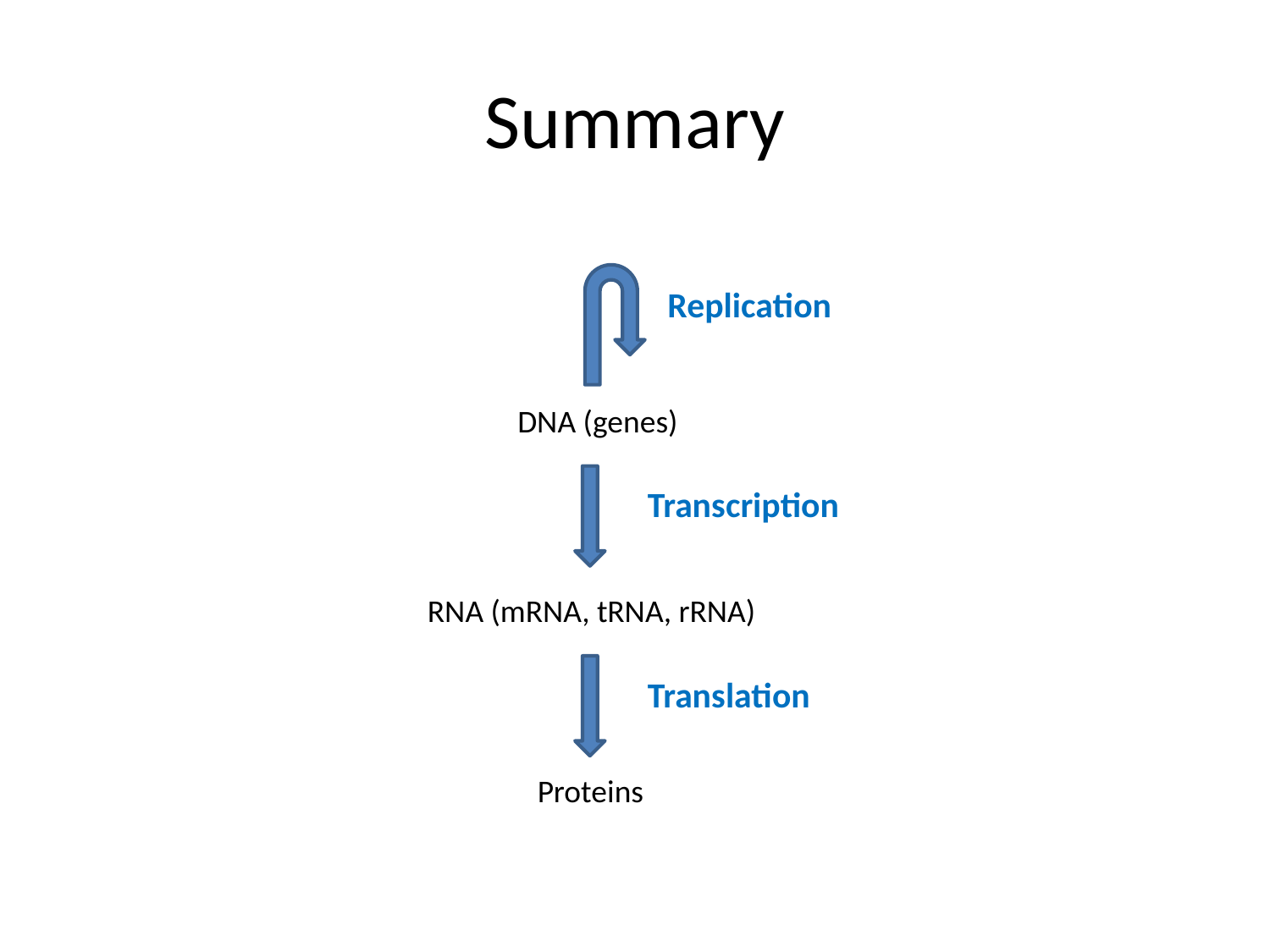

# Summary

Replication
DNA (genes)
Transcription

RNA (mRNA, tRNA, rRNA)
Translation

Proteins